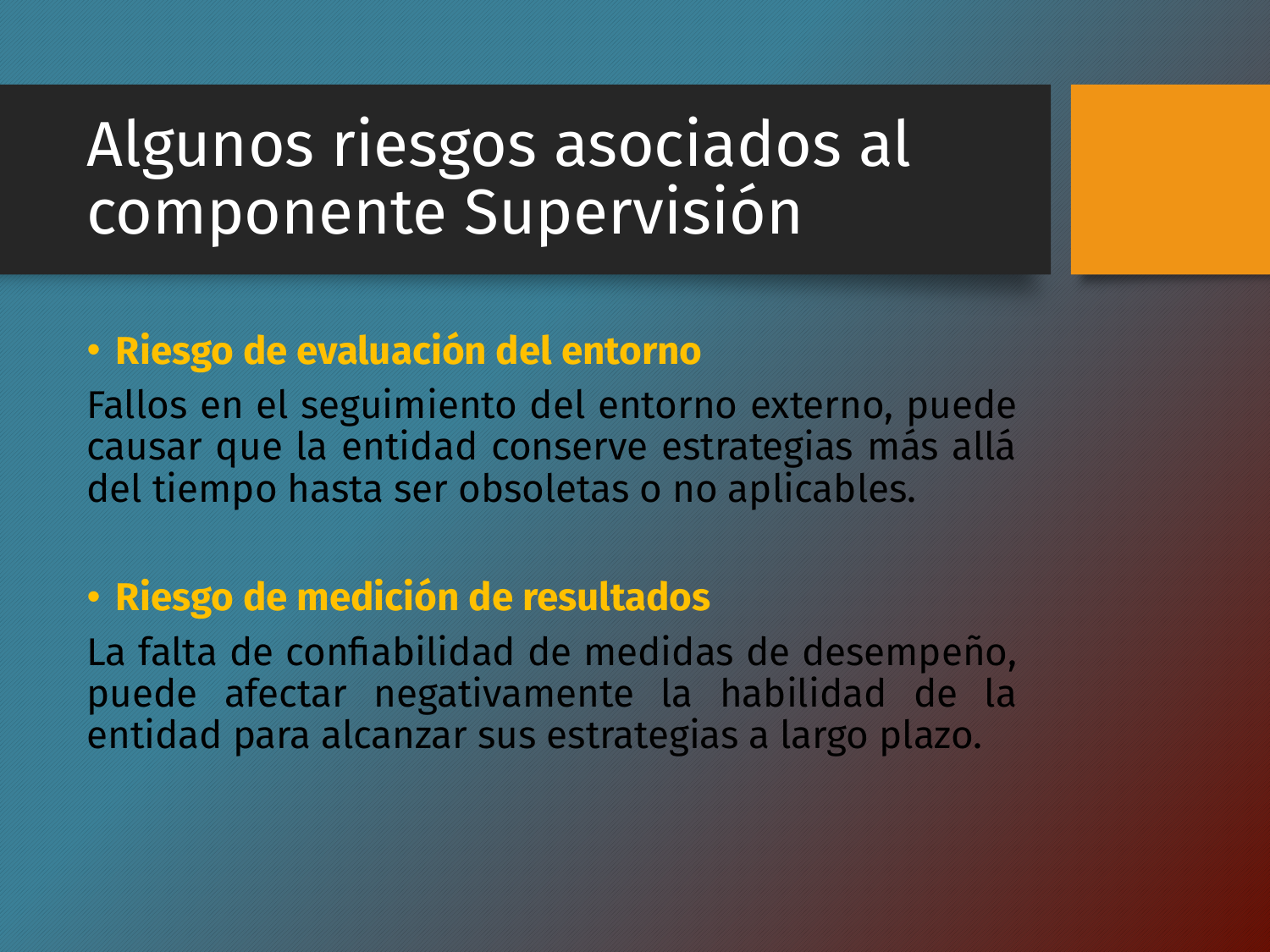

# Algunos riesgos asociados al componente Supervisión
Riesgo de evaluación del entorno
Fallos en el seguimiento del entorno externo, puede causar que la entidad conserve estrategias más allá del tiempo hasta ser obsoletas o no aplicables.

Riesgo de medición de resultados
La falta de confiabilidad de medidas de desempeño, puede afectar negativamente la habilidad de la entidad para alcanzar sus estrategias a largo plazo.